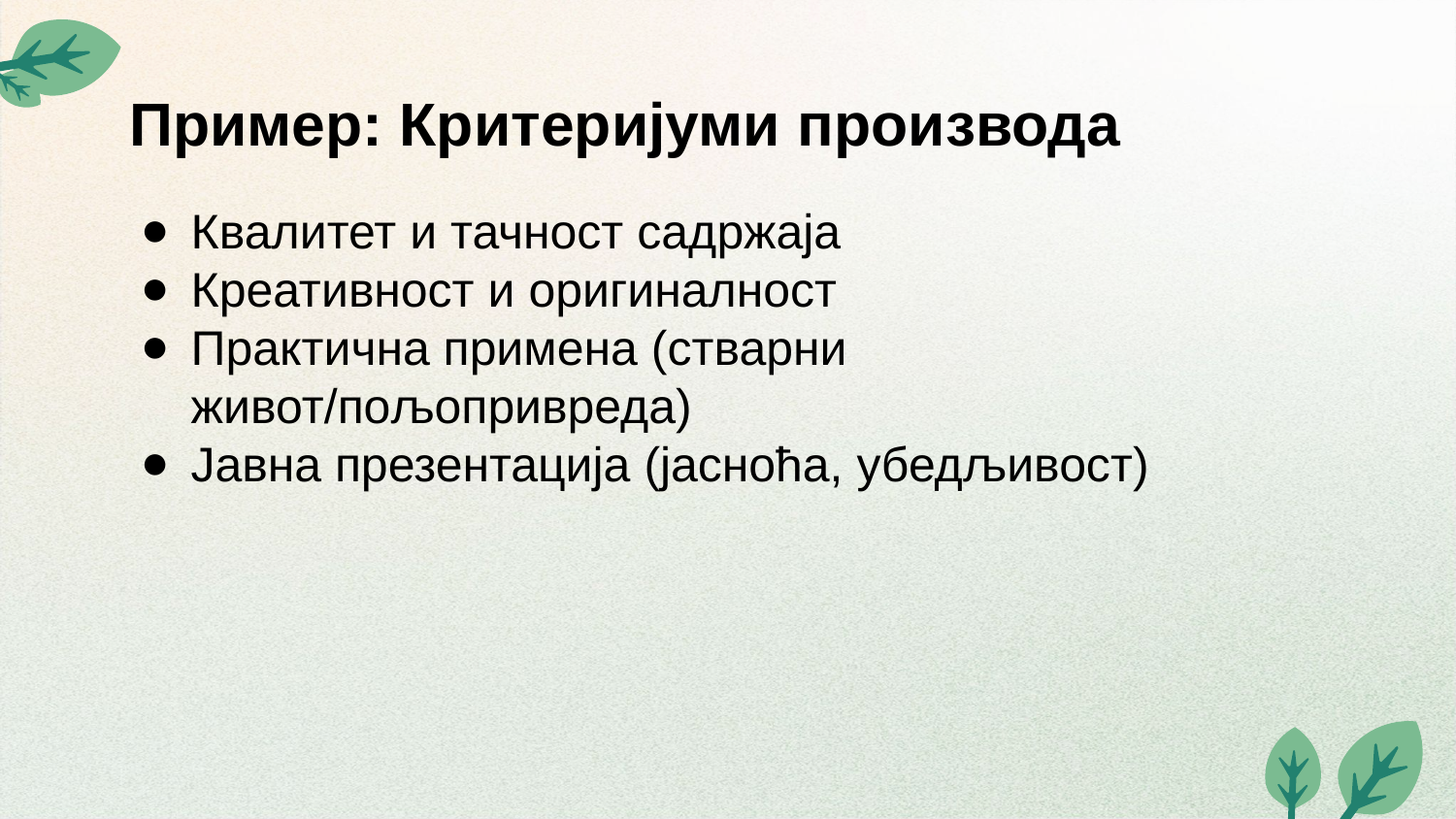

# Пример: Критеријуми производа
Квалитет и тачност садржаја
Креативност и оригиналност
Практична примена (стварни живот/пољопривреда)
Јавна презентација (јасноћа, убедљивост)